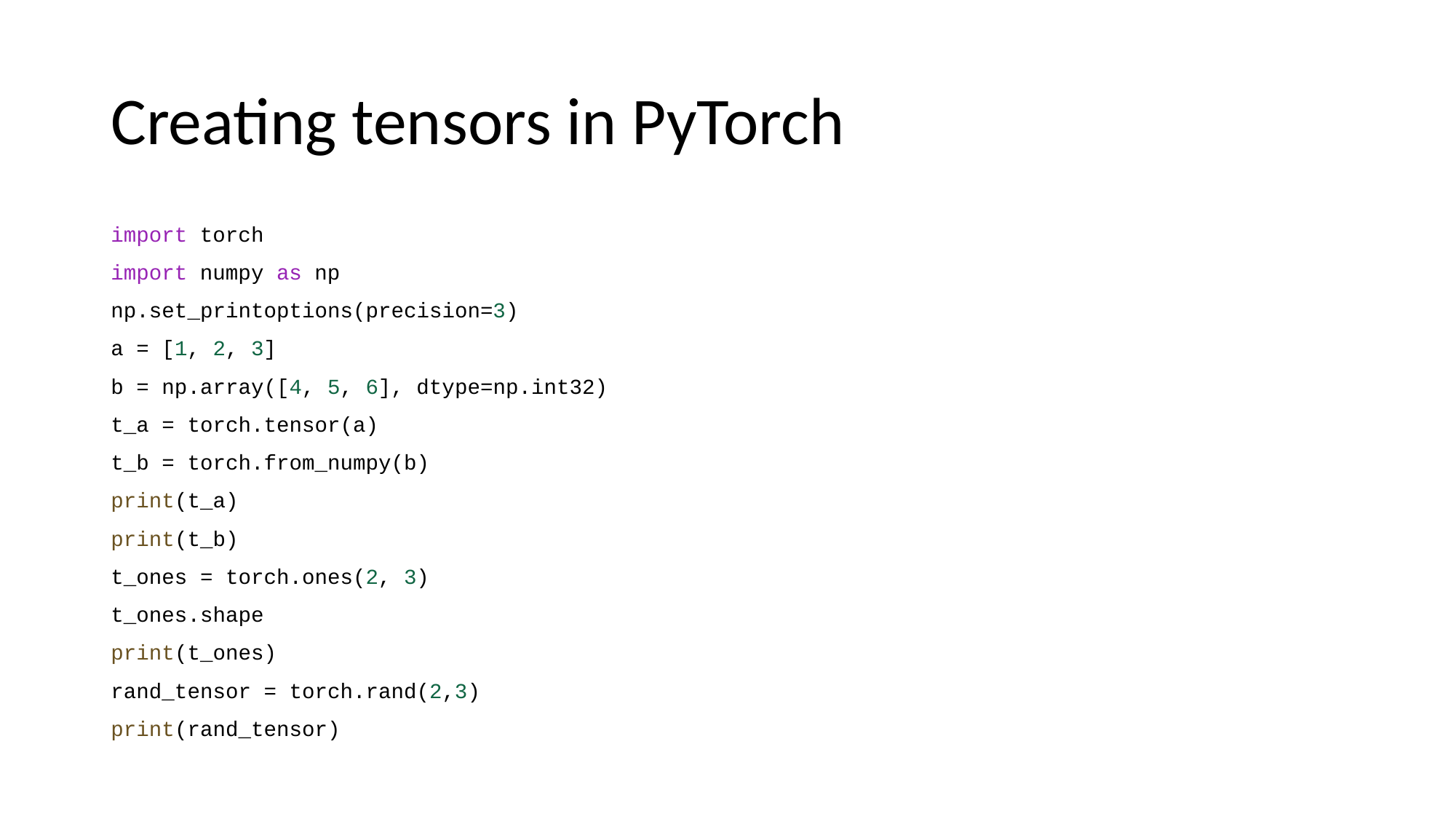

# Creating tensors in PyTorch
import torch
import numpy as np
np.set_printoptions(precision=3)
a = [1, 2, 3]
b = np.array([4, 5, 6], dtype=np.int32)
t_a = torch.tensor(a)
t_b = torch.from_numpy(b)
print(t_a)
print(t_b)
t_ones = torch.ones(2, 3)
t_ones.shape
print(t_ones)
rand_tensor = torch.rand(2,3)
print(rand_tensor)